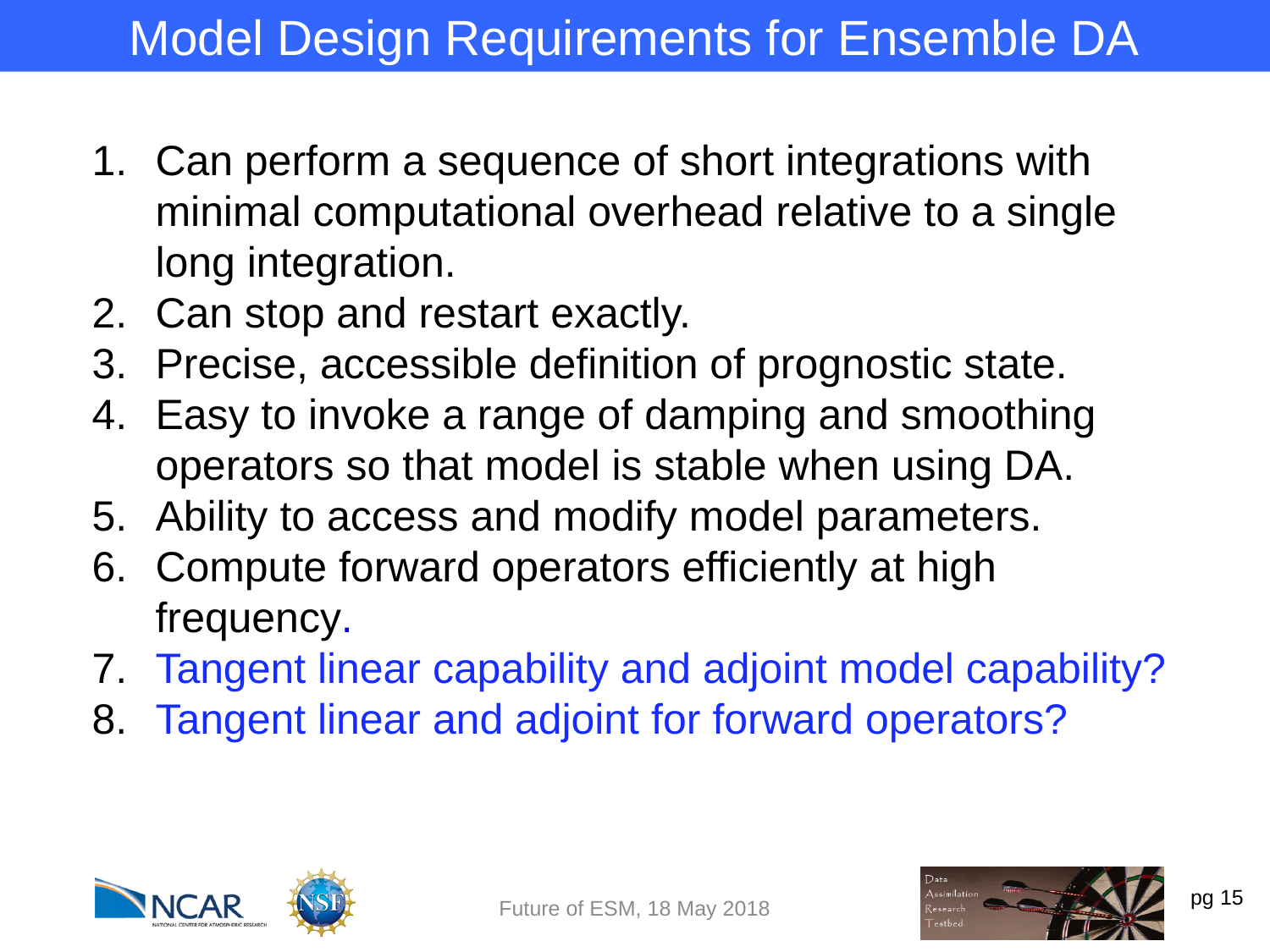

Model Design Requirements for Ensemble DA
Can perform a sequence of short integrations with minimal computational overhead relative to a single long integration.
Can stop and restart exactly.
Precise, accessible definition of prognostic state.
Easy to invoke a range of damping and smoothing operators so that model is stable when using DA.
Ability to access and modify model parameters.
Compute forward operators efficiently at high frequency.
Tangent linear capability and adjoint model capability?
Tangent linear and adjoint for forward operators?
Future of ESM, 18 May 2018